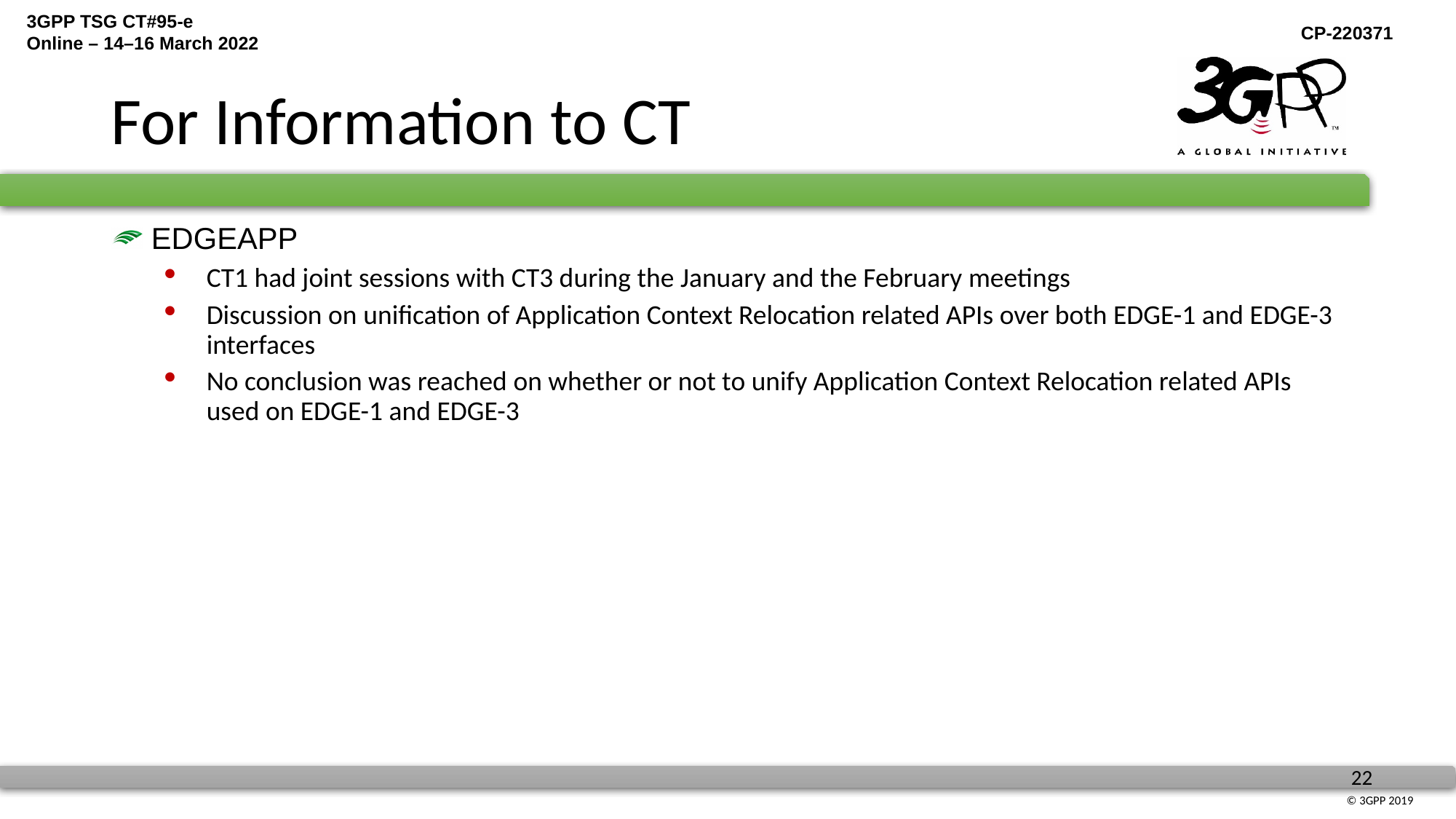

# For Information to CT
 EDGEAPP
CT1 had joint sessions with CT3 during the January and the February meetings
Discussion on unification of Application Context Relocation related APIs over both EDGE-1 and EDGE-3 interfaces
No conclusion was reached on whether or not to unify Application Context Relocation related APIs used on EDGE-1 and EDGE-3